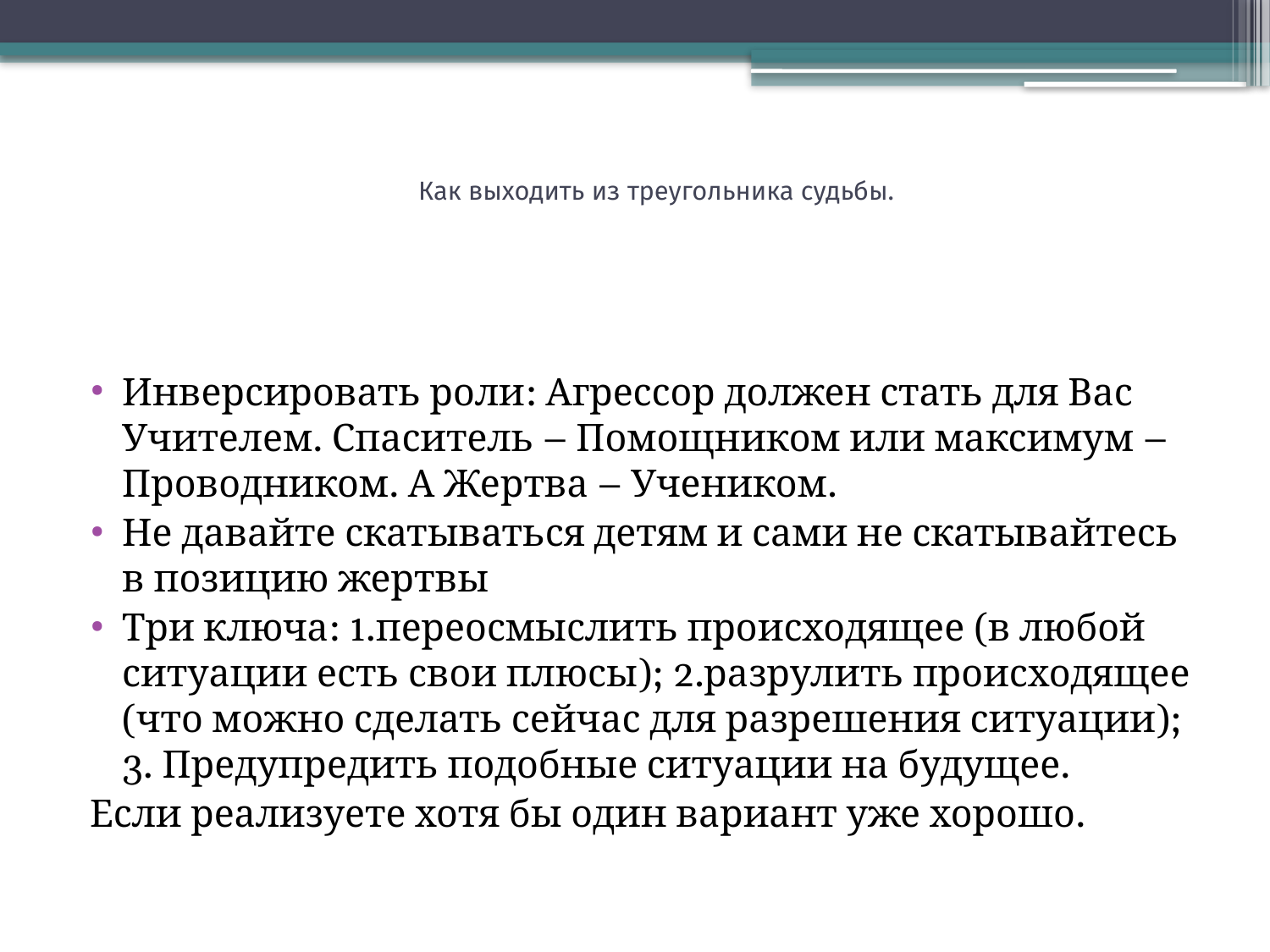

# Как выходить из треугольника судьбы.

Инверсировать роли: Агрессор должен стать для Вас Учителем. Спаситель – Помощником или максимум – Проводником. А Жертва – Учеником.
Не давайте скатываться детям и сами не скатывайтесь в позицию жертвы
Три ключа: 1.переосмыслить происходящее (в любой ситуации есть свои плюсы); 2.разрулить происходящее (что можно сделать сейчас для разрешения ситуации); 3. Предупредить подобные ситуации на будущее.
Если реализуете хотя бы один вариант уже хорошо.